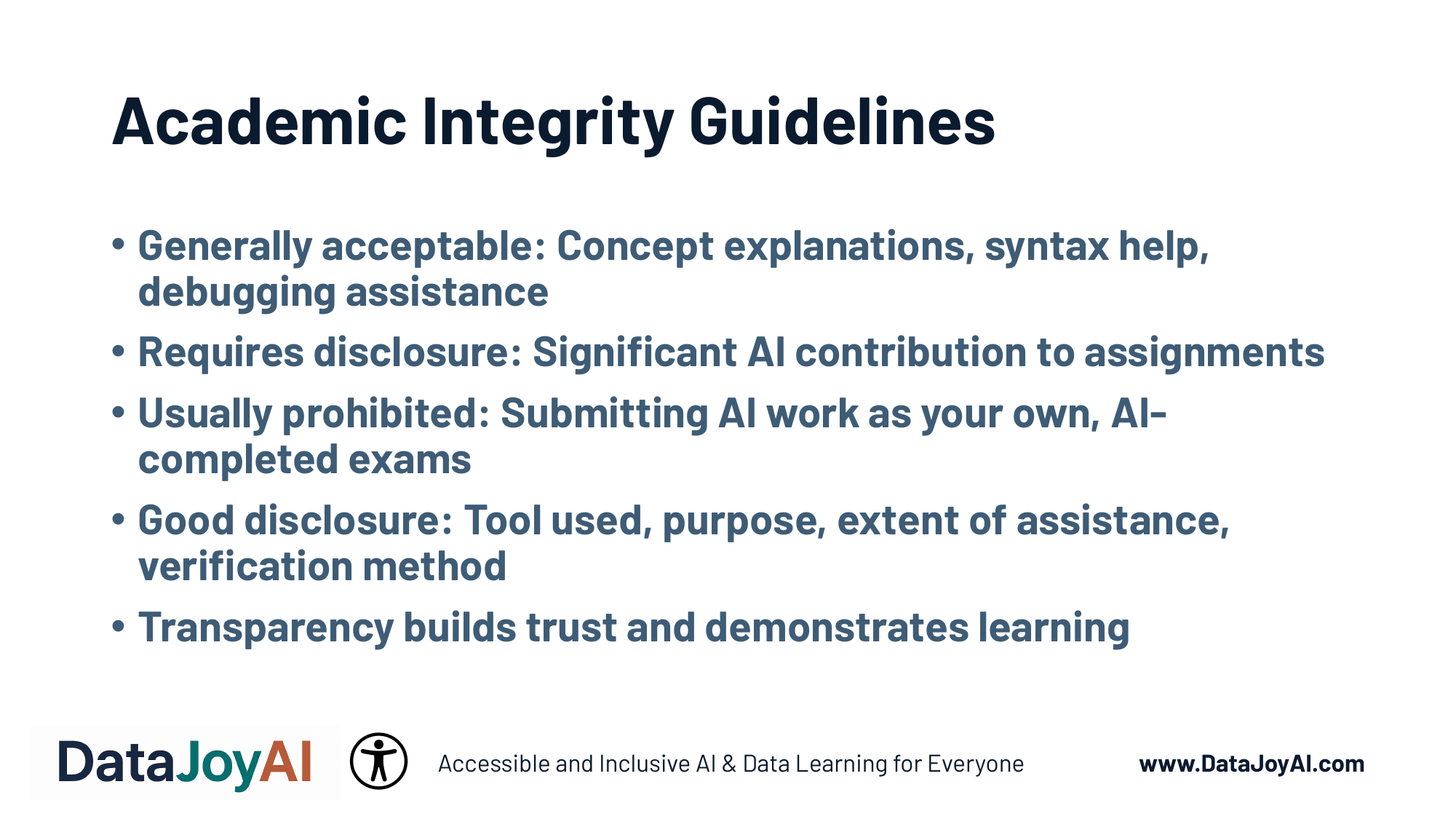

# Academic Integrity Guidelines
Generally acceptable: Concept explanations, syntax help, debugging assistance
Requires disclosure: Significant AI contribution to assignments
Usually prohibited: Submitting AI work as your own, AI-completed exams
Good disclosure: Tool used, purpose, extent of assistance, verification method
Transparency builds trust and demonstrates learning